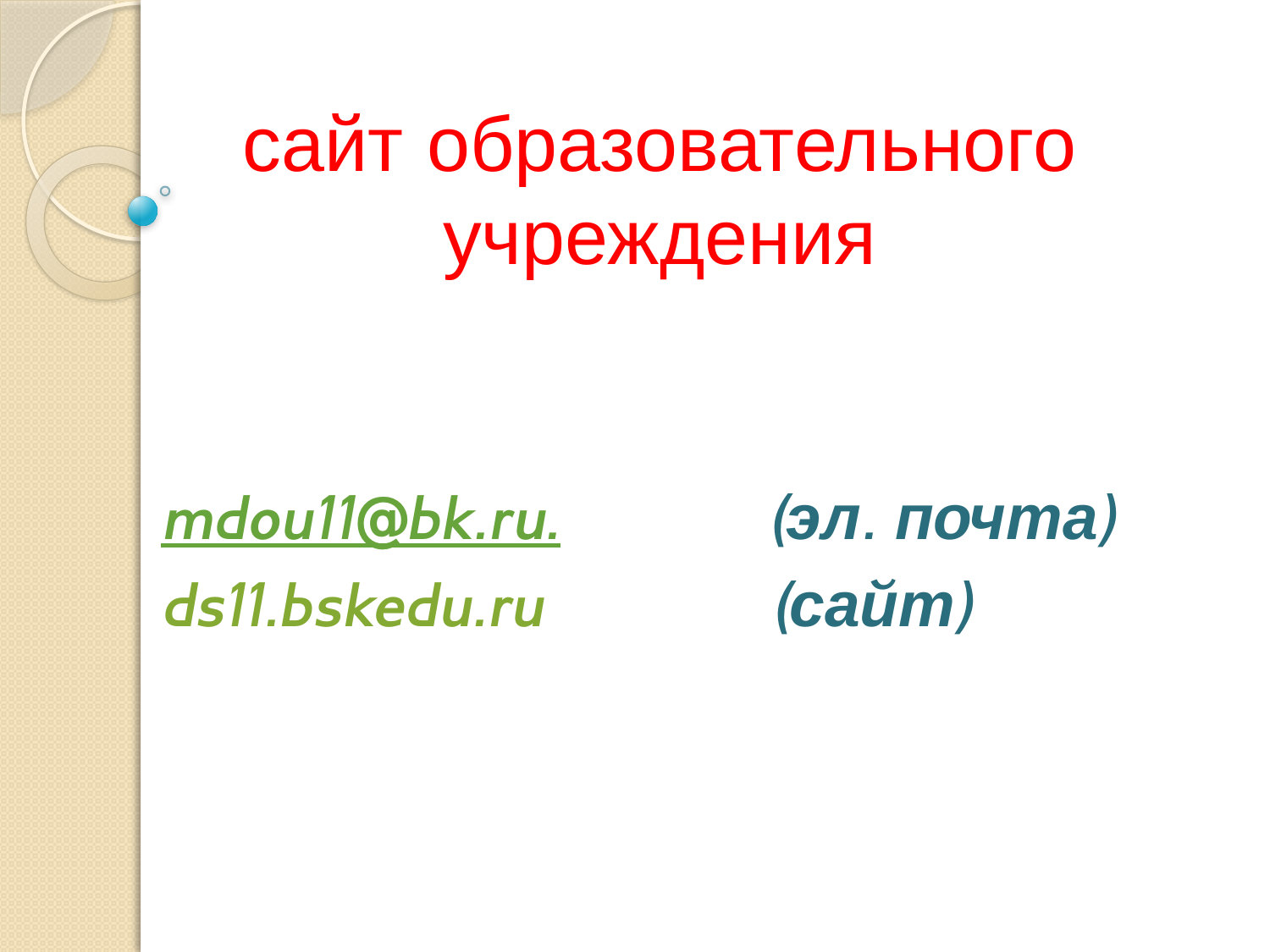

# сайт образовательного учреждения
mdou11@bk.ru.           (эл. почта)
ds11.bskedu.ru            (сайт)